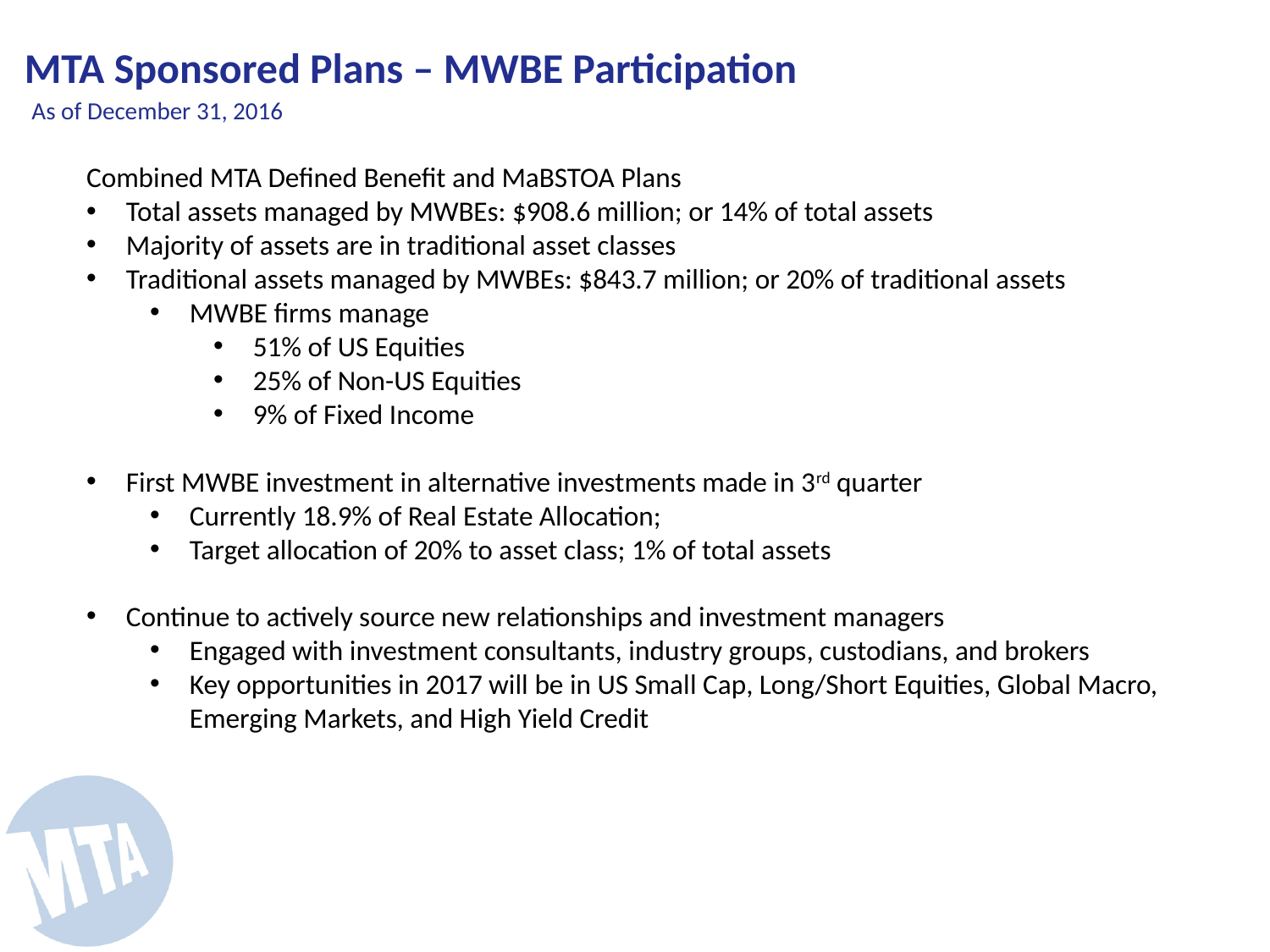

MTA Sponsored Plans – MWBE Participation
As of December 31, 2016
Combined MTA Defined Benefit and MaBSTOA Plans
Total assets managed by MWBEs: $908.6 million; or 14% of total assets
Majority of assets are in traditional asset classes
Traditional assets managed by MWBEs: $843.7 million; or 20% of traditional assets
MWBE firms manage
51% of US Equities
25% of Non-US Equities
9% of Fixed Income

First MWBE investment in alternative investments made in 3rd quarter
Currently 18.9% of Real Estate Allocation;
Target allocation of 20% to asset class; 1% of total assets

Continue to actively source new relationships and investment managers
Engaged with investment consultants, industry groups, custodians, and brokers
Key opportunities in 2017 will be in US Small Cap, Long/Short Equities, Global Macro, Emerging Markets, and High Yield Credit